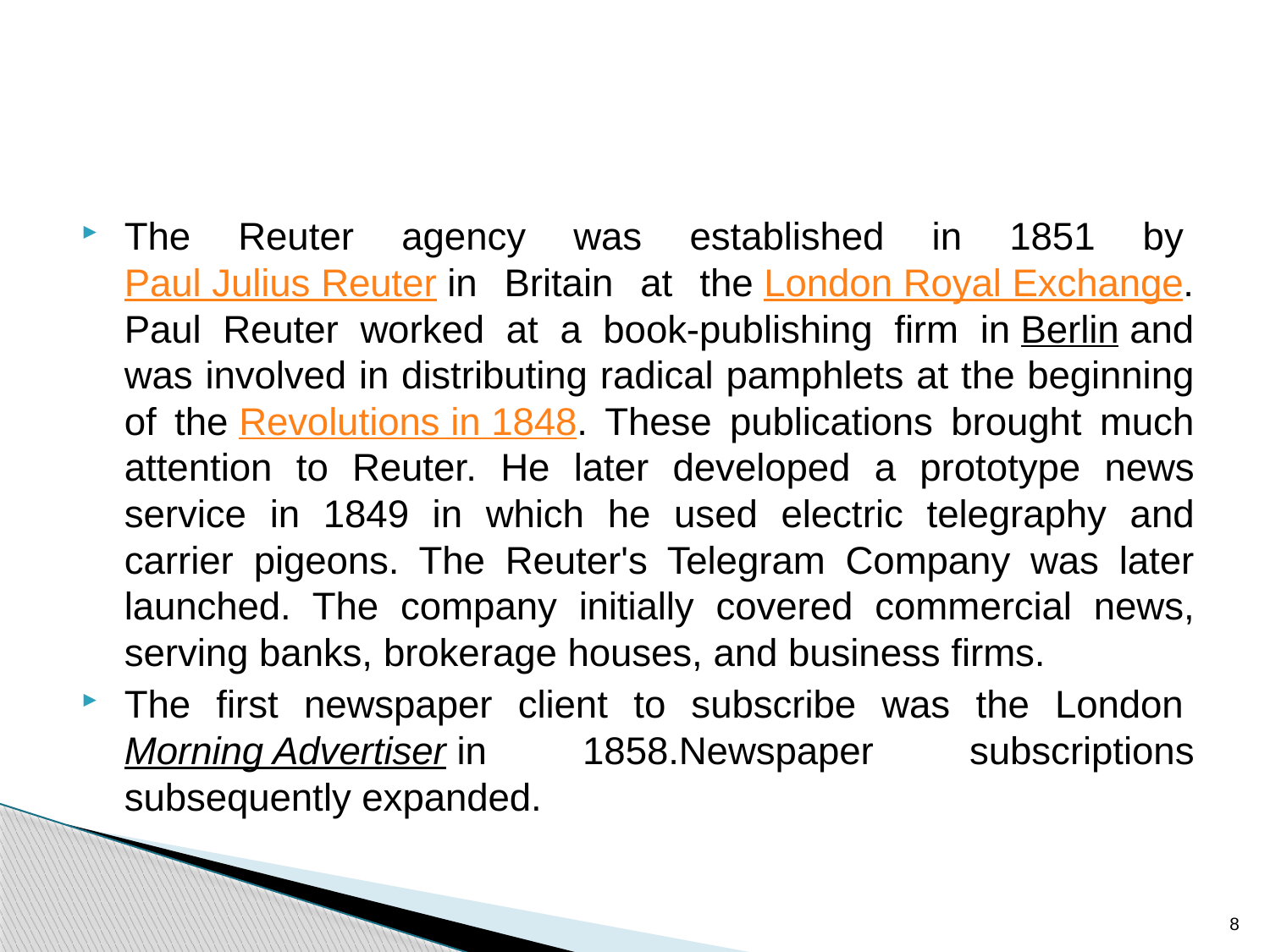

#
The Reuter agency was established in 1851 by Paul Julius Reuter in Britain at the London Royal Exchange. Paul Reuter worked at a book-publishing firm in Berlin and was involved in distributing radical pamphlets at the beginning of the Revolutions in 1848. These publications brought much attention to Reuter. He later developed a prototype news service in 1849 in which he used electric telegraphy and carrier pigeons. The Reuter's Telegram Company was later launched. The company initially covered commercial news, serving banks, brokerage houses, and business firms.
The first newspaper client to subscribe was the London Morning Advertiser in 1858.Newspaper subscriptions subsequently expanded.

8